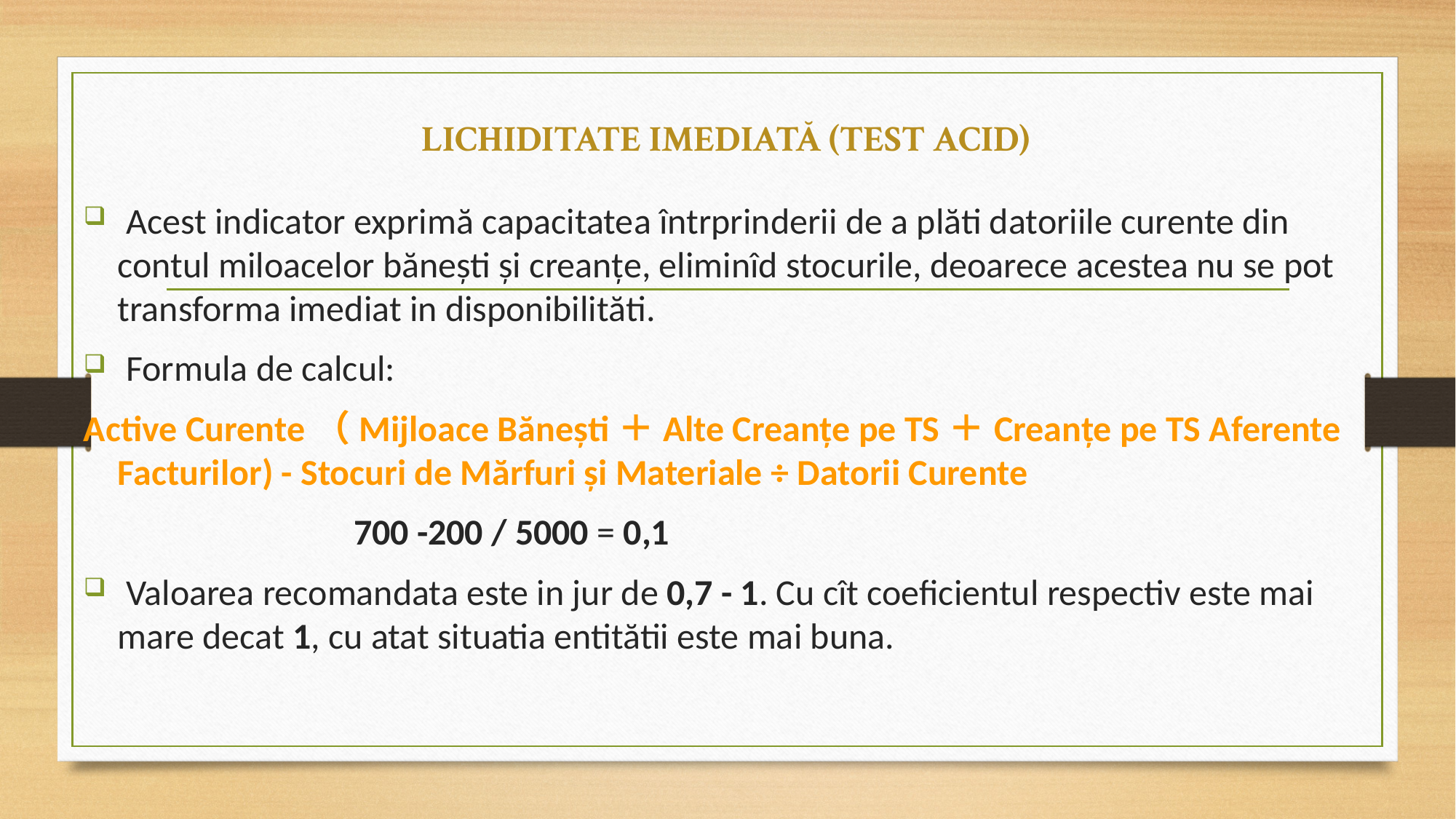

# LICHIDITATE IMEDIATĂ (TEST ACID)
 Acest indicator exprimă capacitatea întrprinderii de a plăti datoriile curente din contul miloacelor bănești și creanțe, eliminîd stocurile, deoarece acestea nu se pot transforma imediat in disponibilităti.
 Formula de calcul:
Active Curente（Mijloace Bănești＋Alte Creanțe pe TS＋Creanțe pe TS Aferente Facturilor) - Stocuri de Mărfuri și Materiale ÷ Datorii Curente
                                 700 -200 / 5000 = 0,1
 Valoarea recomandata este in jur de 0,7 - 1. Cu cît coeficientul respectiv este mai mare decat 1, cu atat situatia entitătii este mai buna.